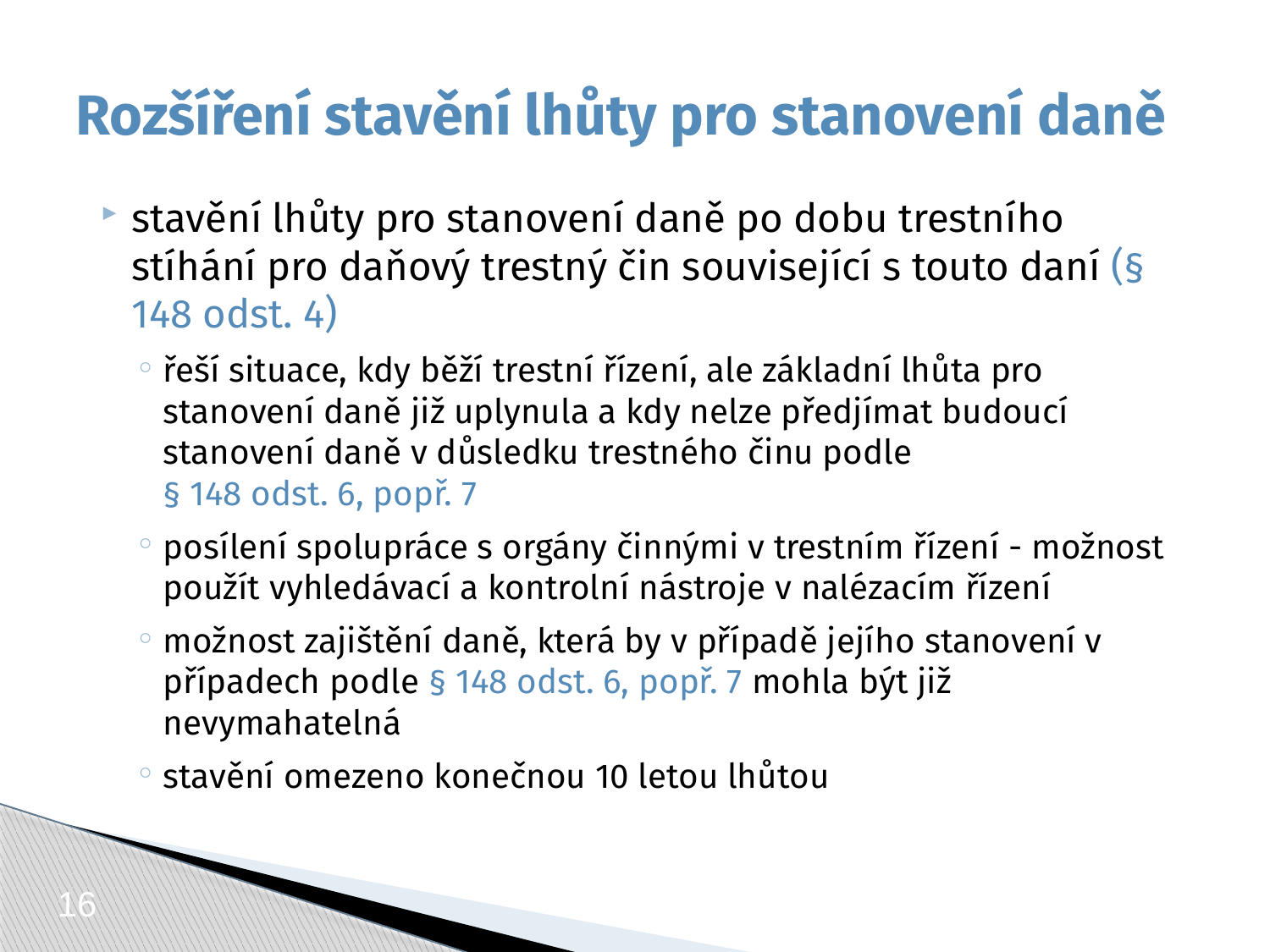

# Rozšíření stavění lhůty pro stanovení daně
stavění lhůty pro stanovení daně po dobu trestního stíhání pro daňový trestný čin související s touto daní (§ 148 odst. 4)
řeší situace, kdy běží trestní řízení, ale základní lhůta pro stanovení daně již uplynula a kdy nelze předjímat budoucí stanovení daně v důsledku trestného činu podle
§ 148 odst. 6, popř. 7
posílení spolupráce s orgány činnými v trestním řízení - možnost použít vyhledávací a kontrolní nástroje v nalézacím řízení
možnost zajištění daně, která by v případě jejího stanovení v případech podle § 148 odst. 6, popř. 7 mohla být již nevymahatelná
stavění omezeno konečnou 10 letou lhůtou
16